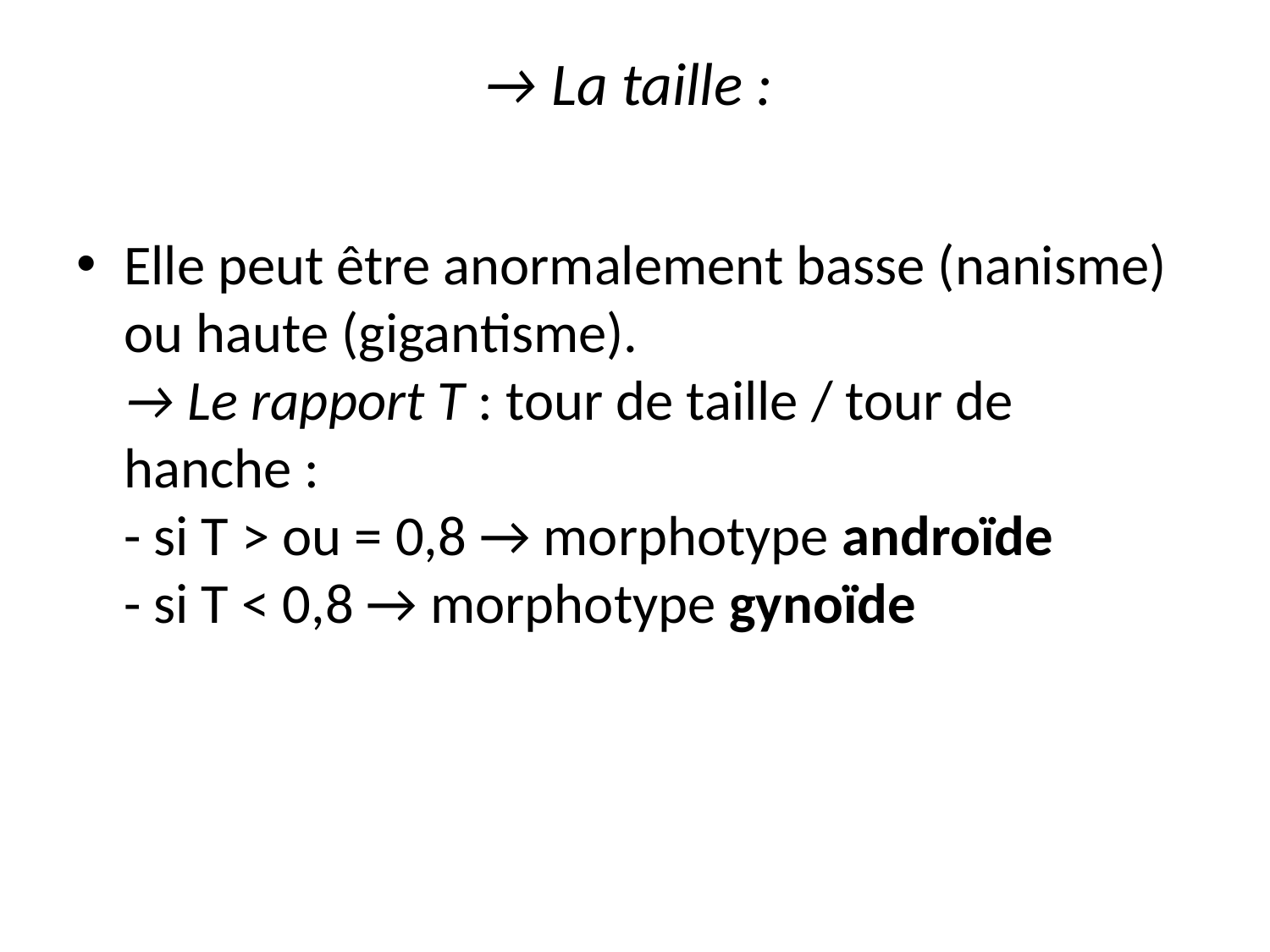

# → La taille :
Elle peut être anormalement basse (nanisme) ou haute (gigantisme).
→ Le rapport T : tour de taille / tour de hanche :
- si T > ou = 0,8 → morphotype androïde
- si T < 0,8 → morphotype gynoïde